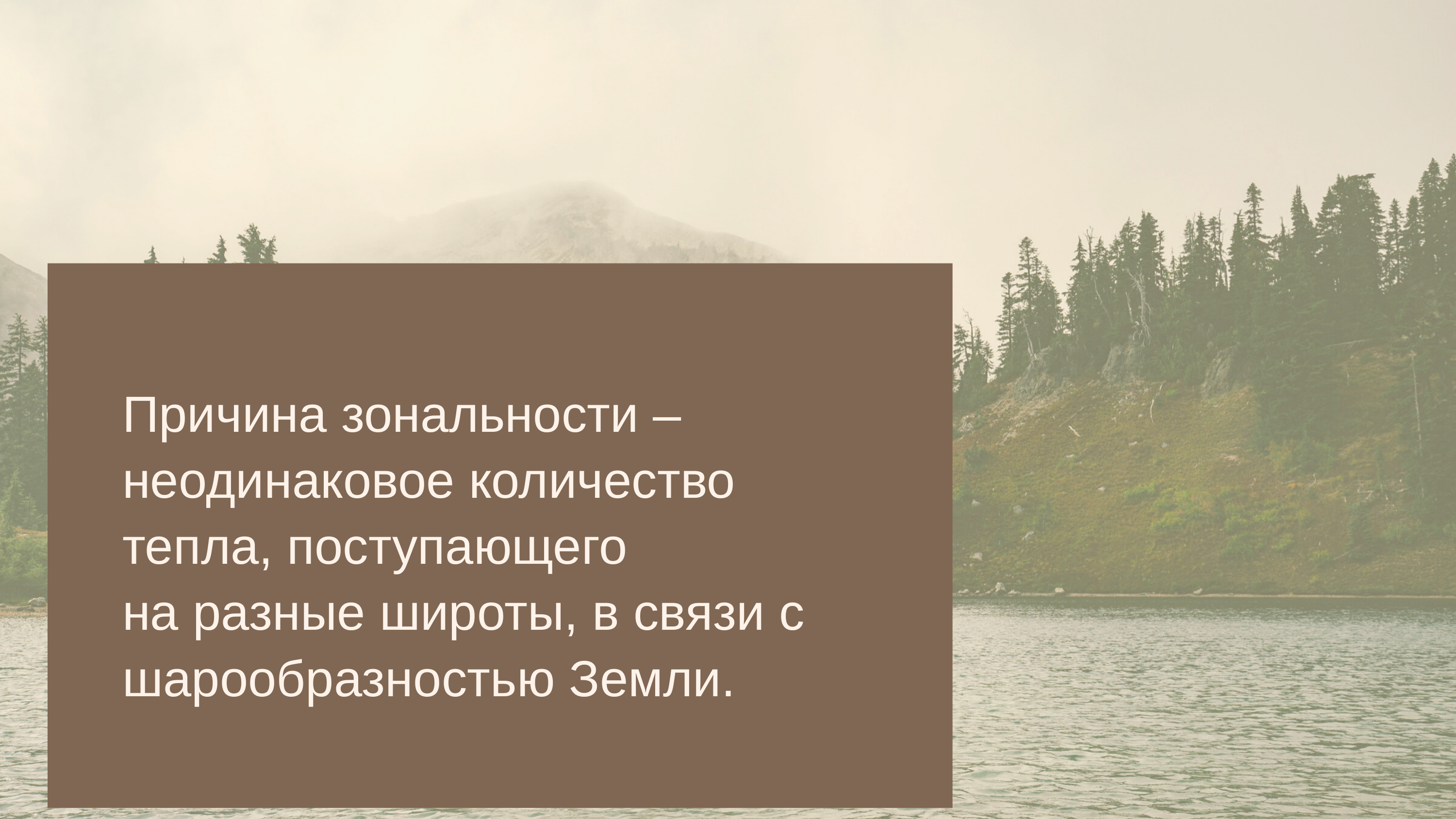

Причина зональности – неодинаковое количество тепла, поступающего
на разные широты, в связи с шарообразностью Земли.